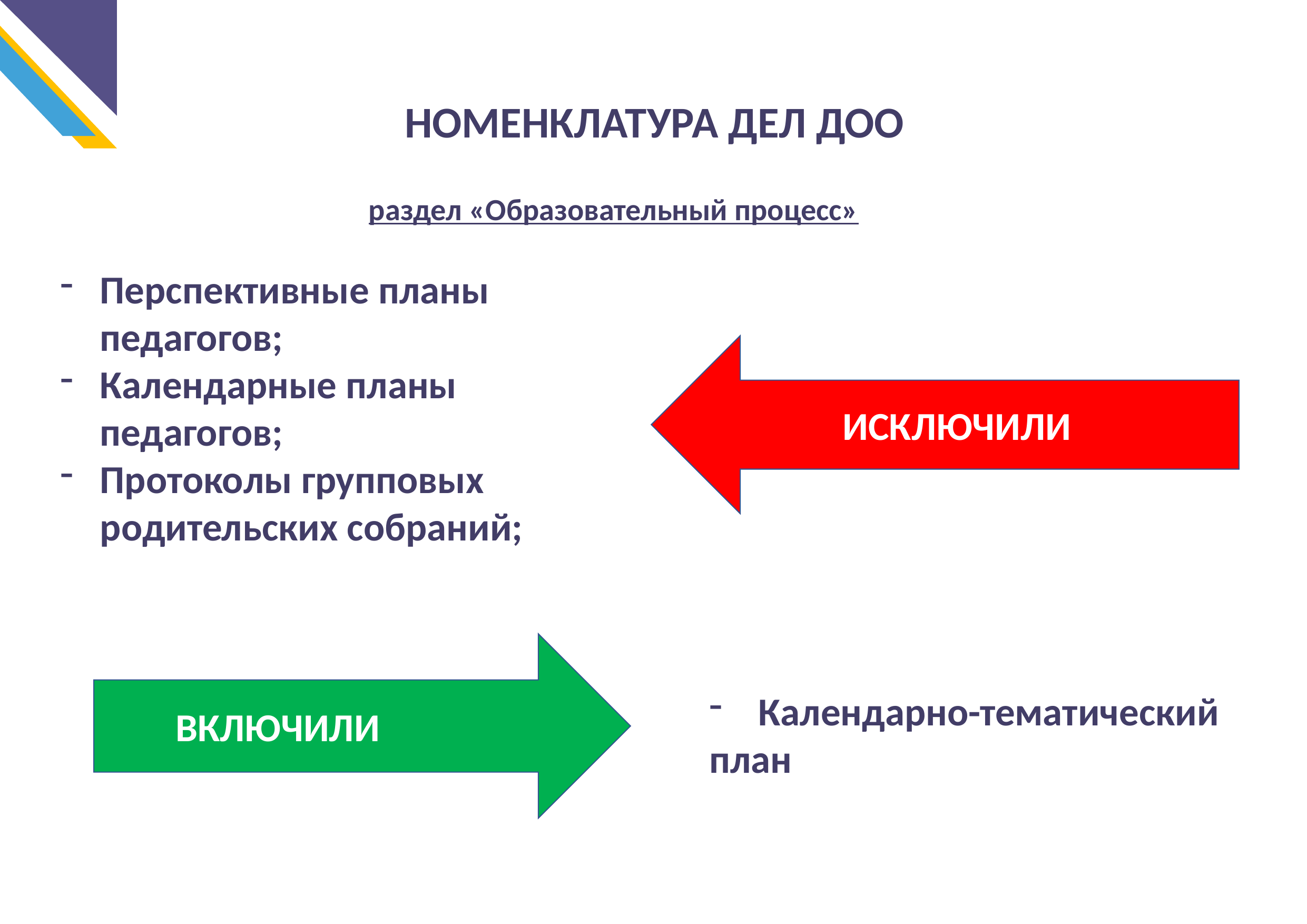

НОМЕНКЛАТУРА ДЕЛ ДОО
раздел «Образовательный процесс»
Перспективные планы педагогов;
Календарные планы педагогов;
Протоколы групповых родительских собраний;

ИСКЛЮЧИЛИ

Календарно-тематический
план
ВКЛЮЧИЛИ